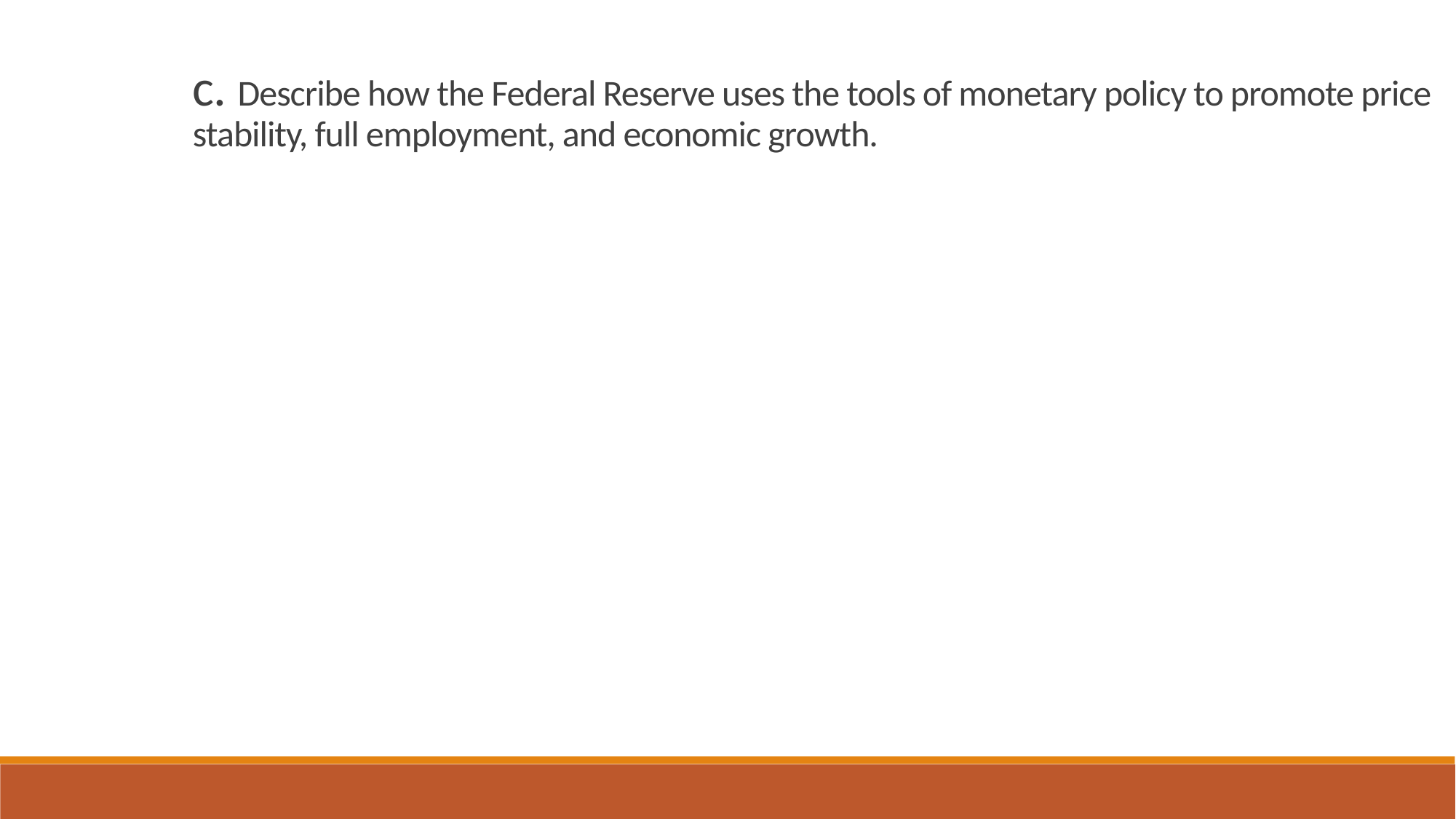

c. Describe how the Federal Reserve uses the tools of monetary policy to promote price stability, full employment, and economic growth.